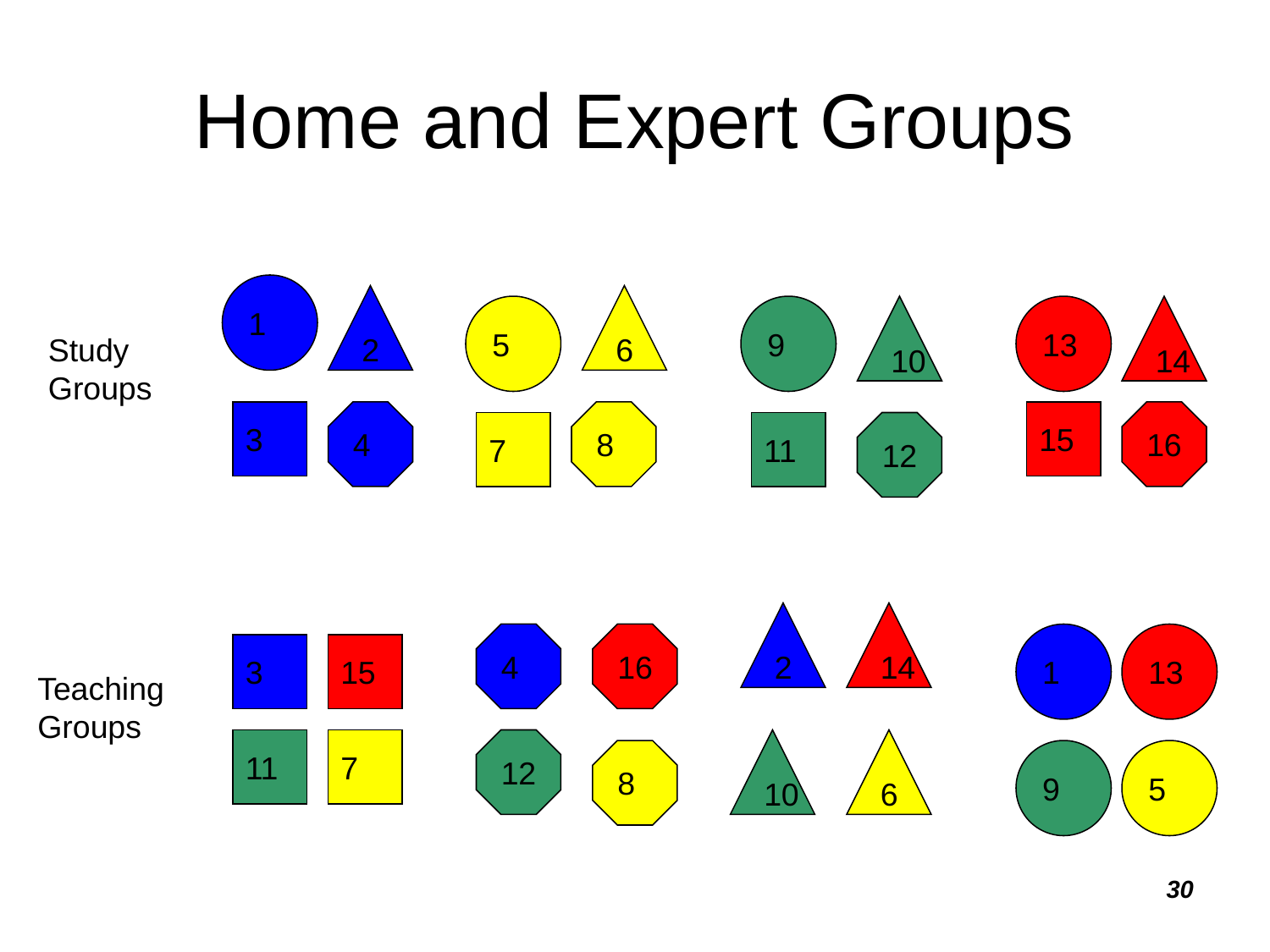

# Home and Expert Groups
1
2
6
5
9
10
13
14
Study
Groups
3
4
8
15
16
7
11
12
2
14
4
16
1
13
3
15
Teaching
Groups
11
7
12
10
6
8
9
5
30